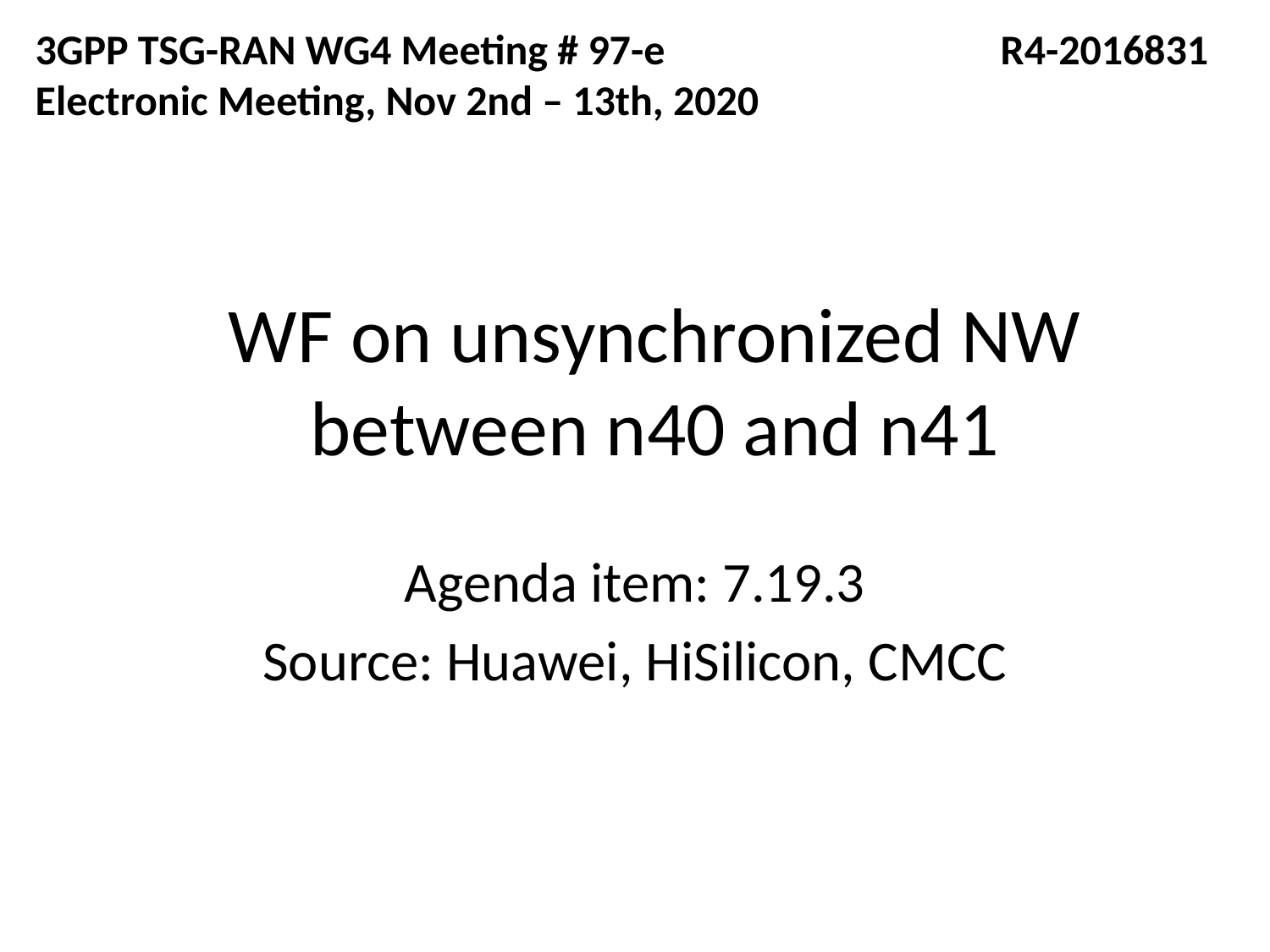

3GPP TSG-RAN WG4 Meeting # 97-e 	        	        R4-2016831
Electronic Meeting, Nov 2nd – 13th, 2020
# WF on unsynchronized NW between n40 and n41
Agenda item: 7.19.3
Source: Huawei, HiSilicon, CMCC